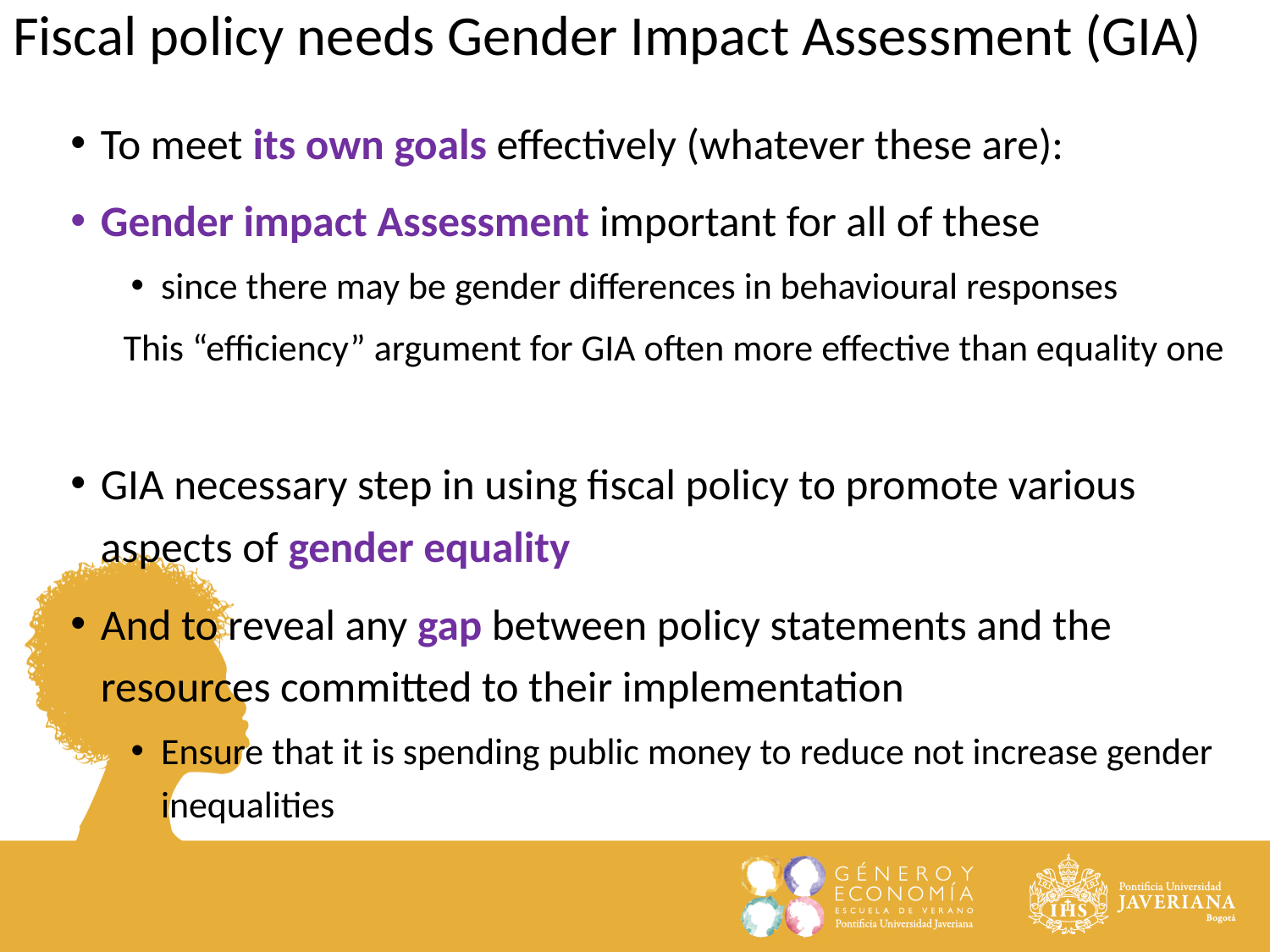

# Fiscal policy needs Gender Impact Assessment (GIA)
To meet its own goals effectively (whatever these are):
Gender impact Assessment important for all of these
since there may be gender differences in behavioural responses
This “efficiency” argument for GIA often more effective than equality one

GIA necessary step in using fiscal policy to promote various aspects of gender equality
And to reveal any gap between policy statements and the resources committed to their implementation
Ensure that it is spending public money to reduce not increase gender inequalities